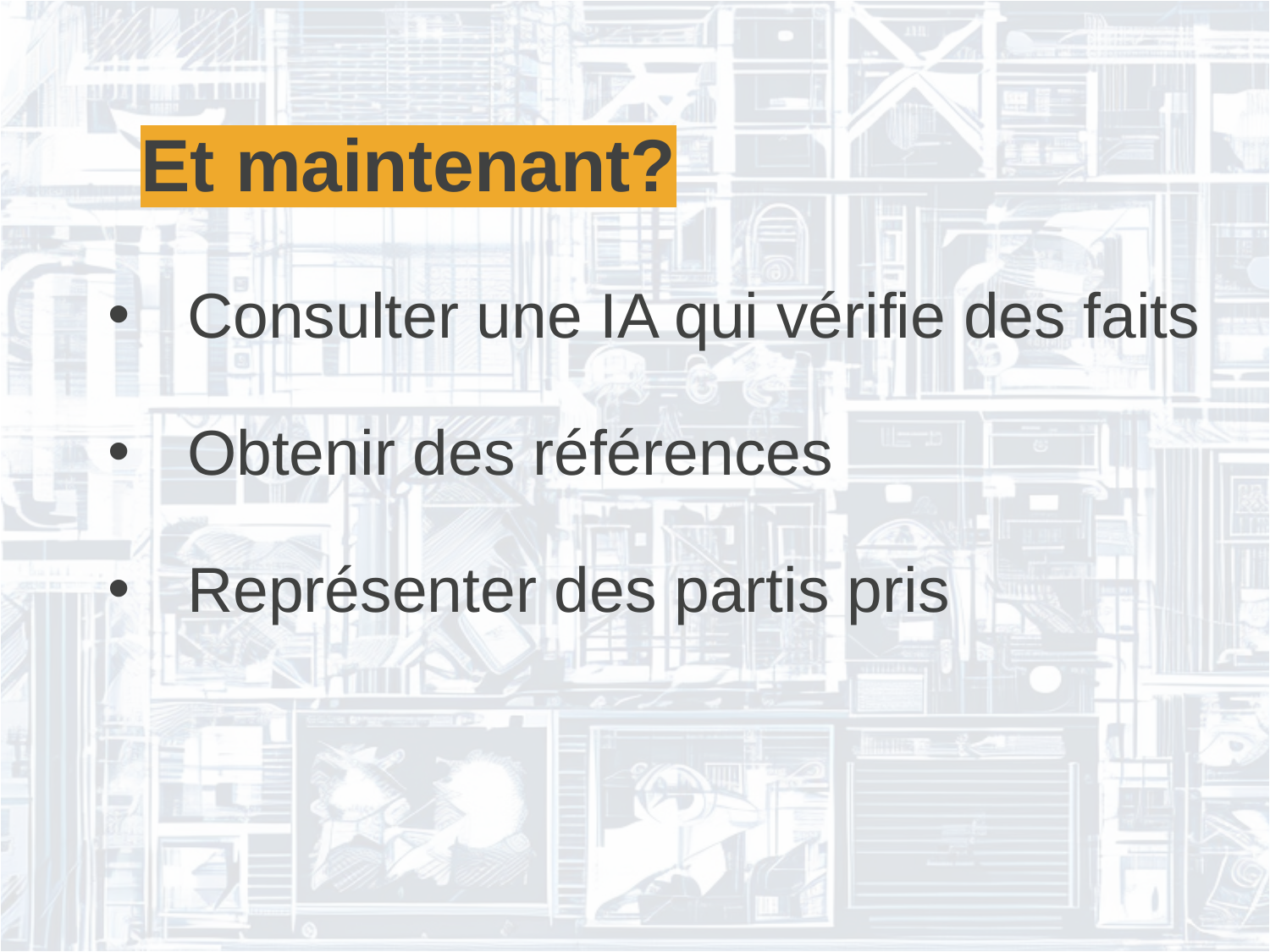

Et maintenant?
Consulter une IA qui vérifie des faits

Obtenir des références

Représenter des partis pris